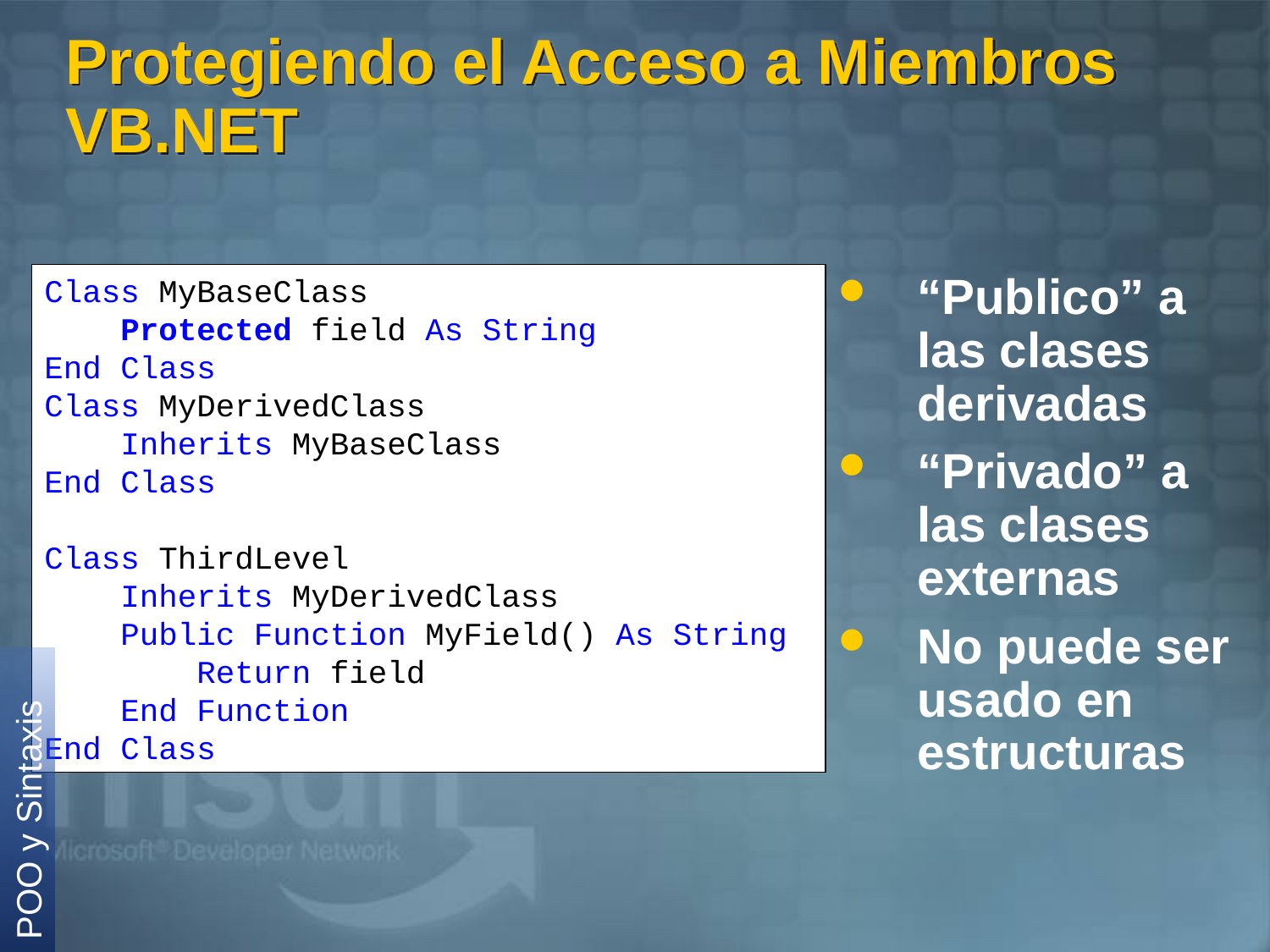

# Protegiendo el Acceso a Miembros VB.NET
Class MyBaseClass
    Protected field As String
End Class
Class MyDerivedClass
    Inherits MyBaseClass
End Class

Class ThirdLevel
    Inherits MyDerivedClass
    Public Function MyField() As String
        Return field
    End Function
End Class
“Publico” a las clases derivadas
“Privado” a las clases externas
No puede ser usado en estructuras
POO y Sintaxis